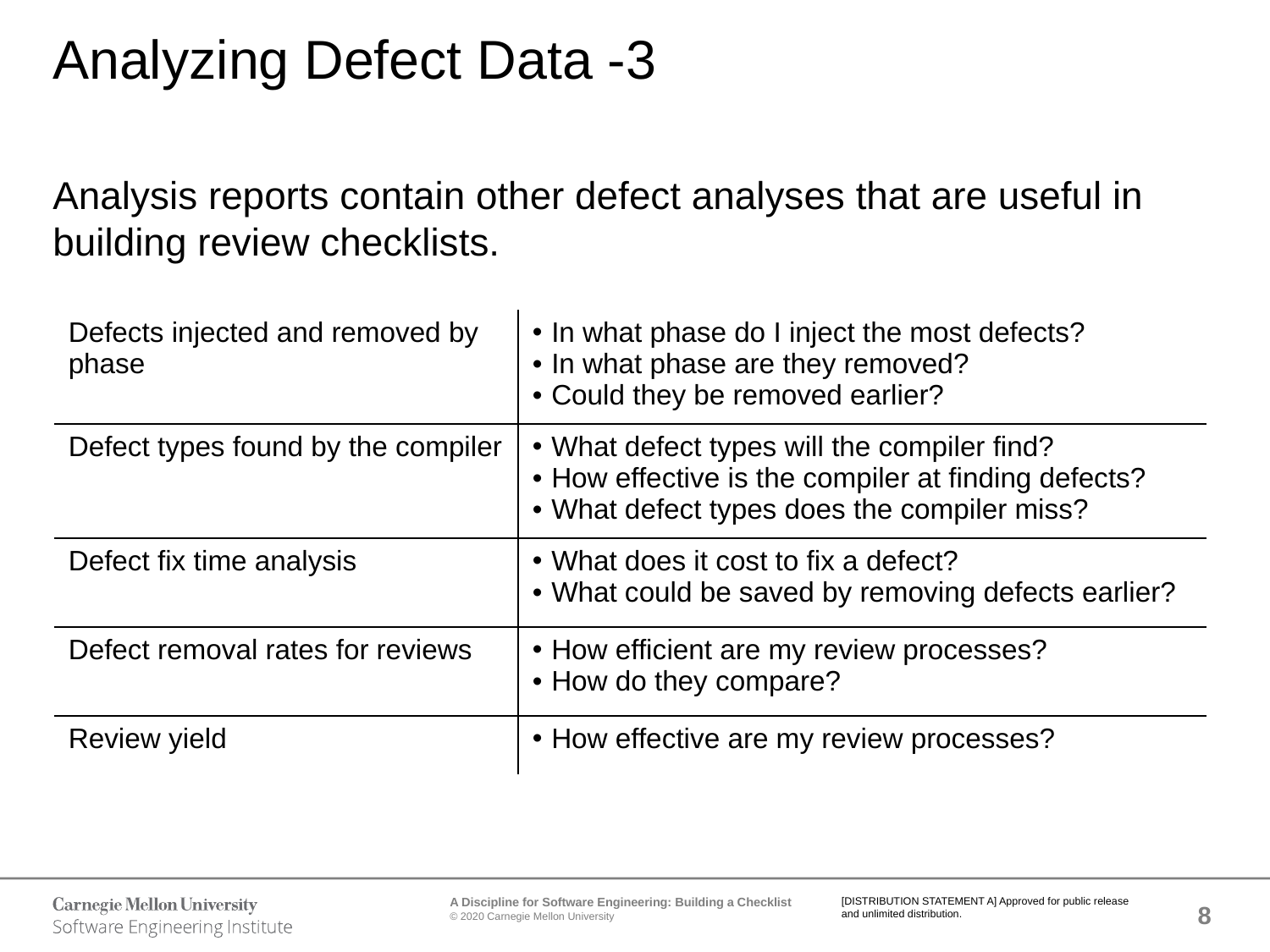

# Analyzing Defect Data -3
Analysis reports contain other defect analyses that are useful in building review checklists.
| Defects injected and removed by phase | In what phase do I inject the most defects? In what phase are they removed? Could they be removed earlier? |
| --- | --- |
| Defect types found by the compiler | What defect types will the compiler find? How effective is the compiler at finding defects? What defect types does the compiler miss? |
| Defect fix time analysis | What does it cost to fix a defect? What could be saved by removing defects earlier? |
| Defect removal rates for reviews | How efficient are my review processes? How do they compare? |
| Review yield | How effective are my review processes? |